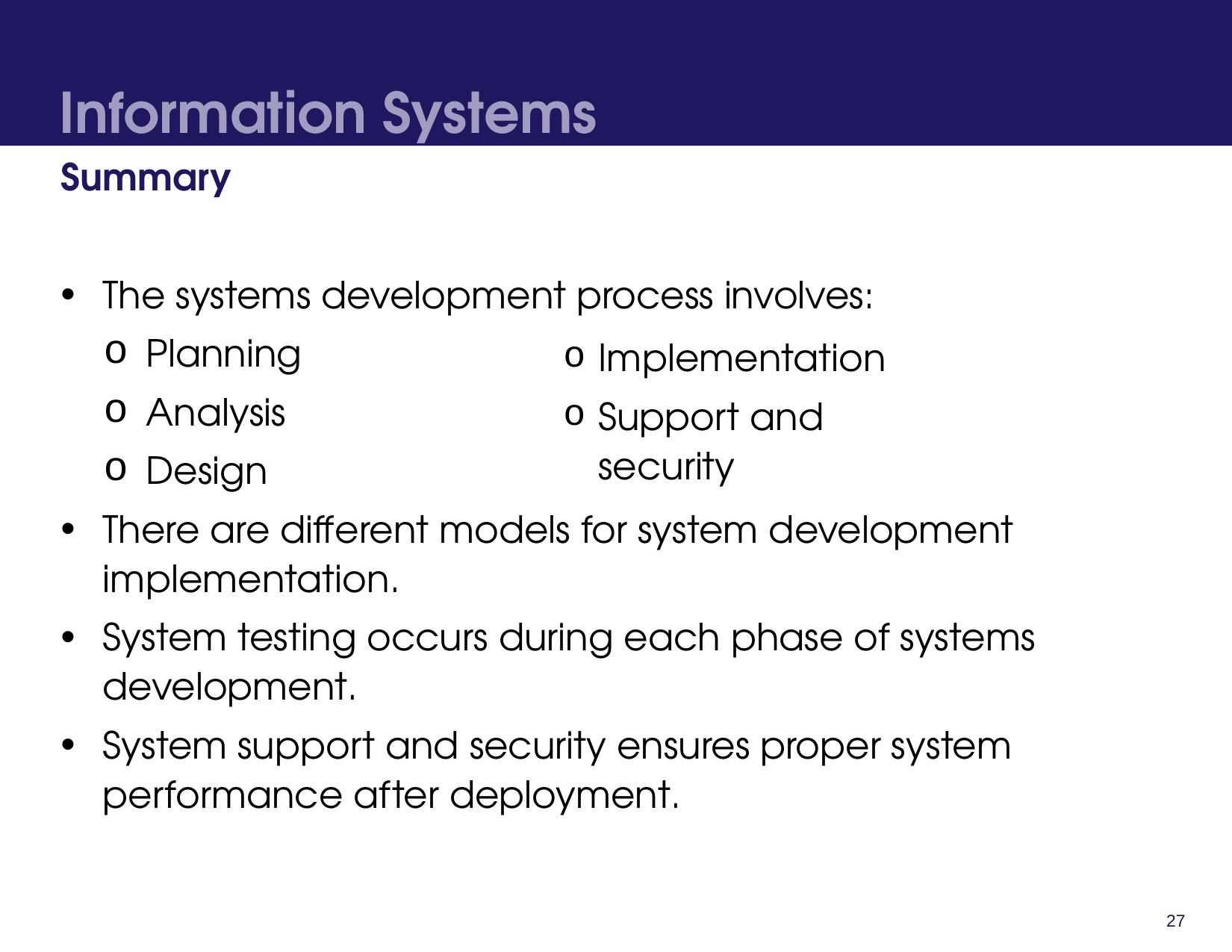

# Information Systems
Summary
The systems development process involves:
Planning
Analysis
Design
There are different models for system development implementation.
System testing occurs during each phase of systems development.
System support and security ensures proper system performance after deployment.
Implementation
Support and security
27